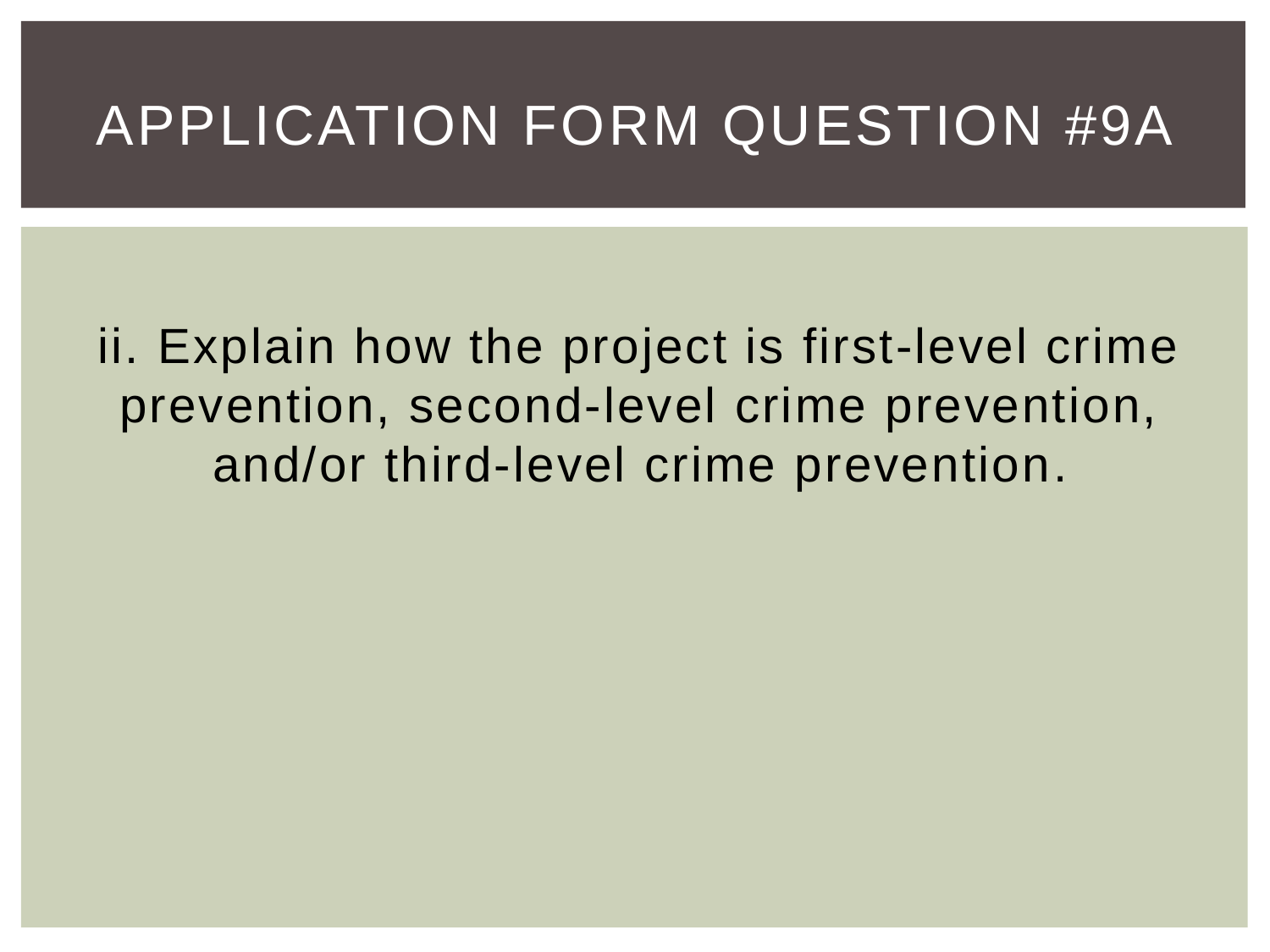

# Application Form Question #9A

ii. Explain how the project is first-level crime prevention, second-level crime prevention, and/or third-level crime prevention.